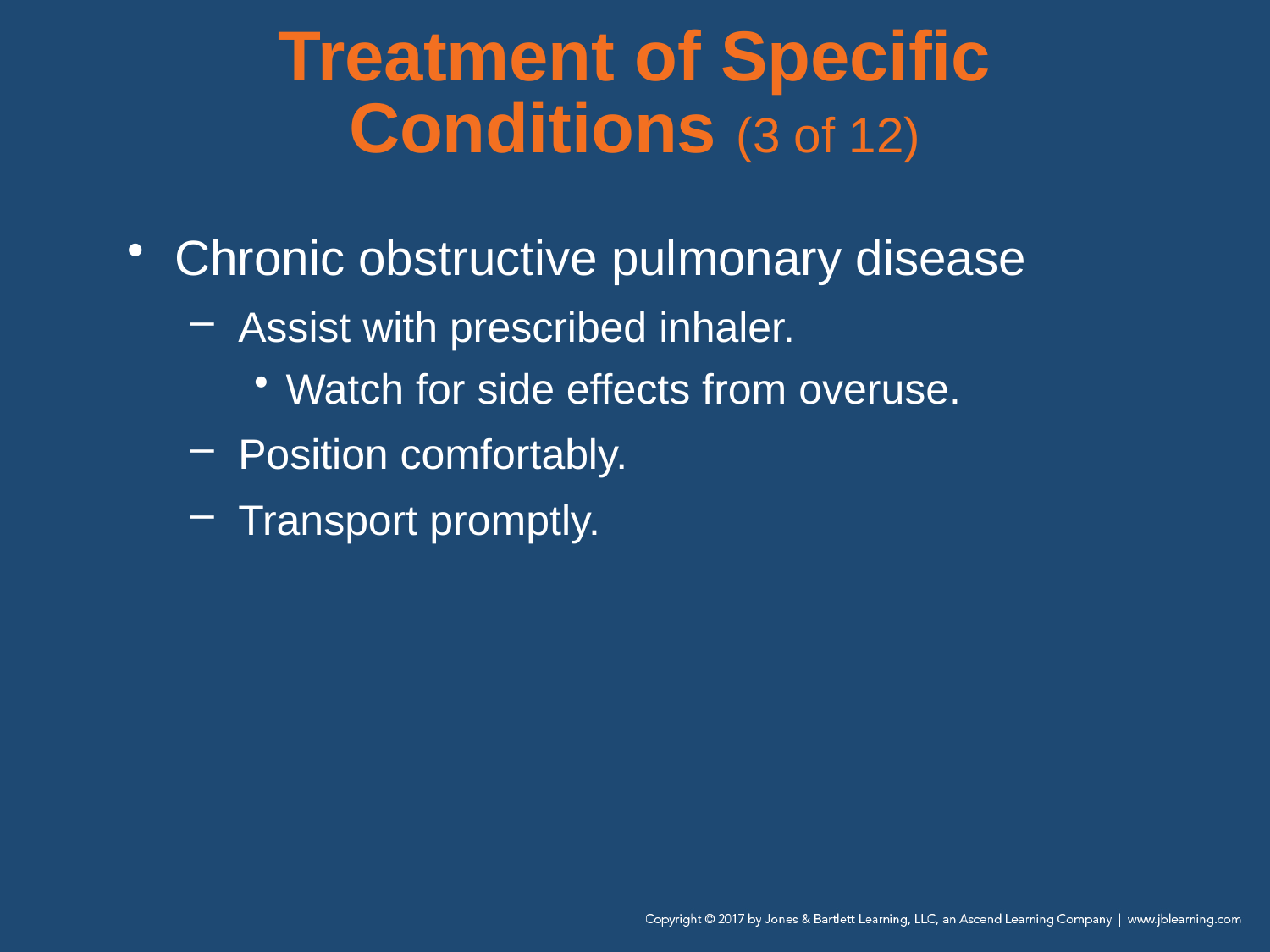

# Treatment of Specific Conditions (3 of 12)
Chronic obstructive pulmonary disease
Assist with prescribed inhaler.
Watch for side effects from overuse.
Position comfortably.
Transport promptly.